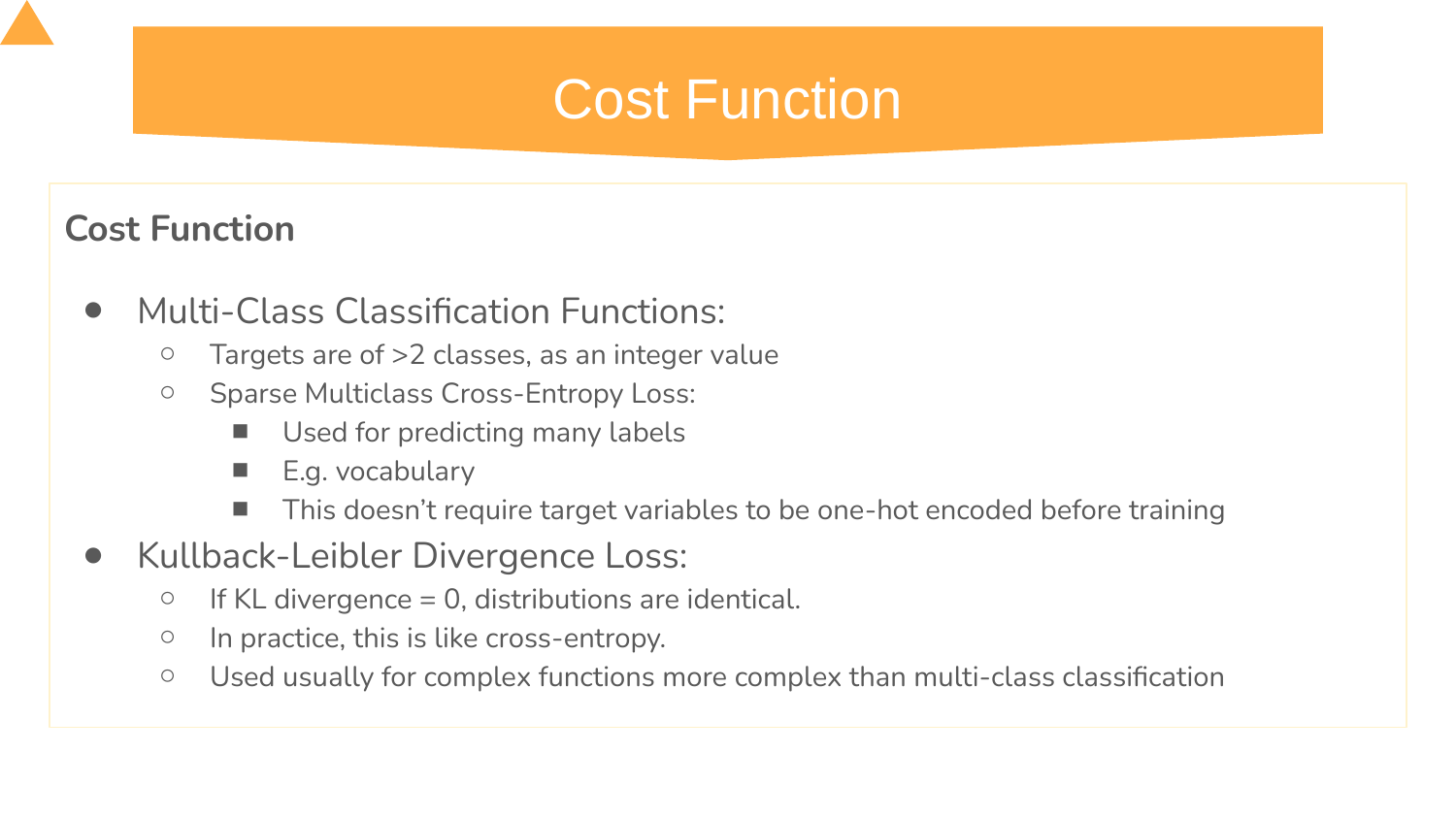

# Cost Function
Cost Function
Multi-Class Classification Functions:
Targets are of >2 classes, as an integer value
Sparse Multiclass Cross-Entropy Loss:
Used for predicting many labels
E.g. vocabulary
This doesn’t require target variables to be one-hot encoded before training
Kullback-Leibler Divergence Loss:
If KL divergence = 0, distributions are identical.
In practice, this is like cross-entropy.
Used usually for complex functions more complex than multi-class classification